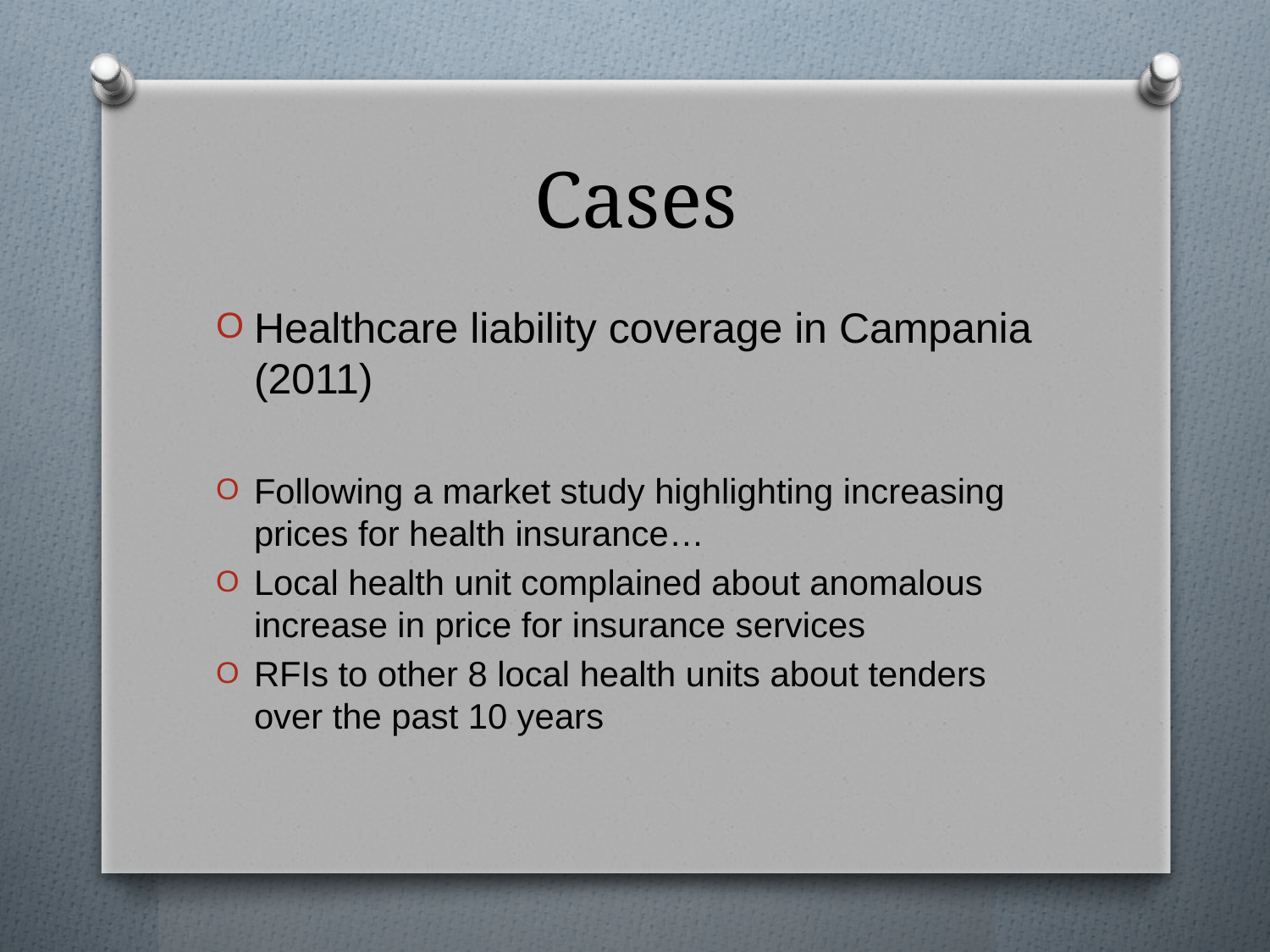

# Cases
Healthcare liability coverage in Campania (2011)

Following a market study highlighting increasing prices for health insurance…
Local health unit complained about anomalous increase in price for insurance services
RFIs to other 8 local health units about tenders over the past 10 years